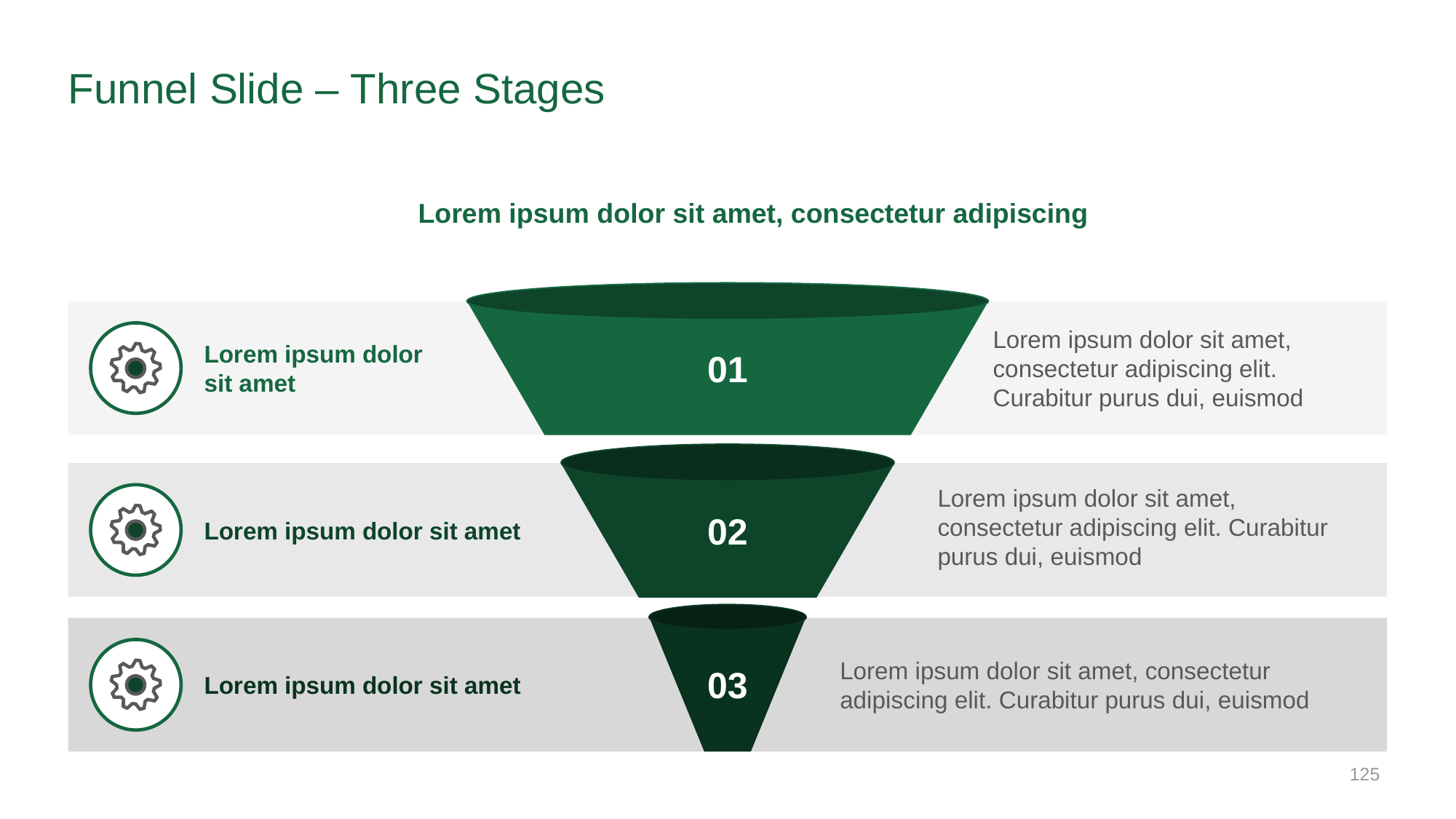

# Funnel Slide – Three Stages
Lorem ipsum dolor sit amet, consectetur adipiscing

Lorem ipsum dolor sit amet
Lorem ipsum dolor sit amet, consectetur adipiscing elit. Curabitur purus dui, euismod
01

Lorem ipsum dolor sit amet, consectetur adipiscing elit. Curabitur purus dui, euismod
Lorem ipsum dolor sit amet
02

Lorem ipsum dolor sit amet
Lorem ipsum dolor sit amet, consectetur adipiscing elit. Curabitur purus dui, euismod
03
125